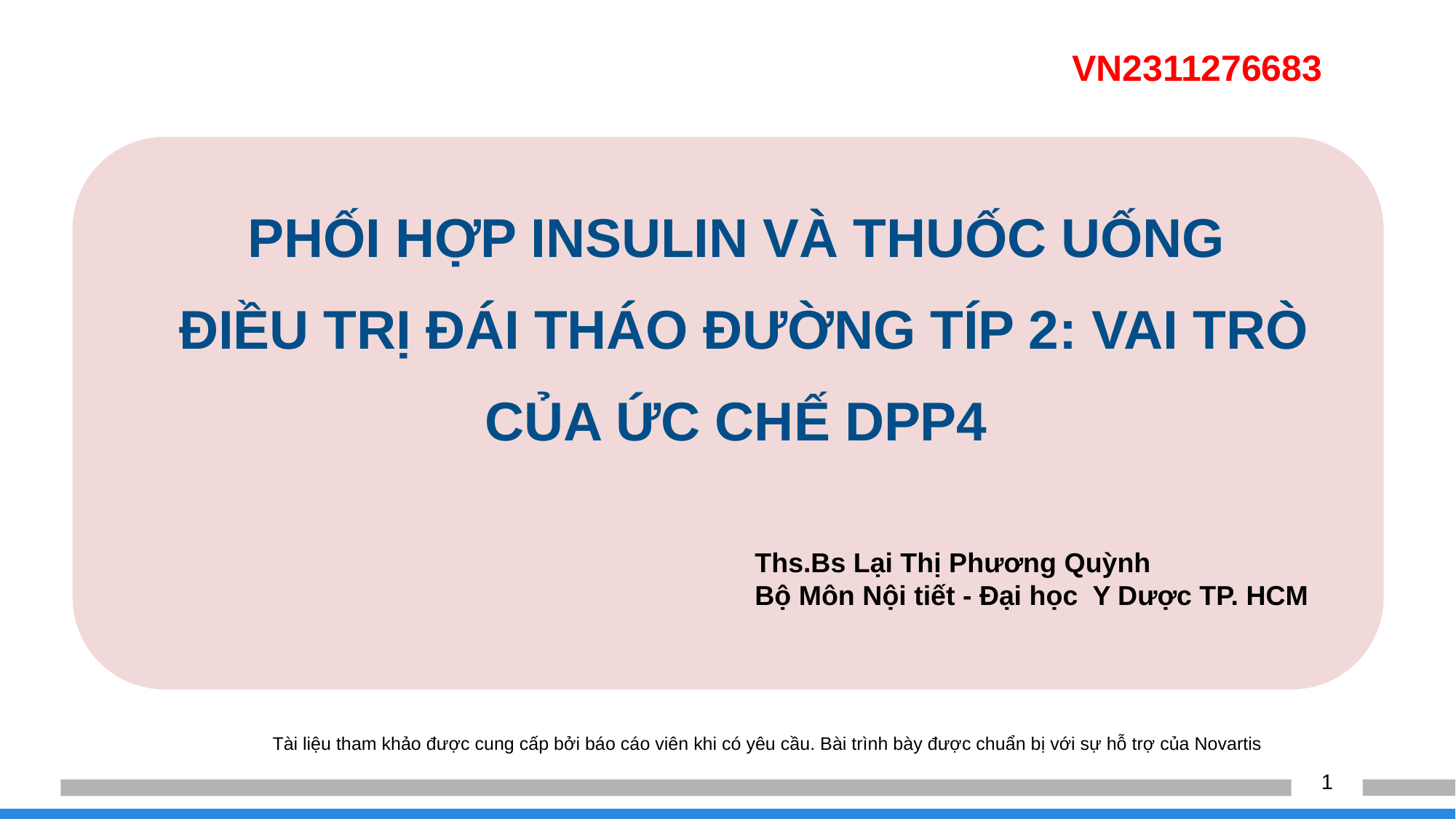

VN2311276683

# PHỐI HỢP INSULIN VÀ THUỐC UỐNG ĐIỀU TRỊ ĐÁI THÁO ĐƯỜNG TÍP 2: VAI TRÒ CỦA ỨC CHẾ DPP4
Ths.Bs Lại Thị Phương Quỳnh
Bộ Môn Nội tiết - Đại học  Y Dược TP. HCM
Tài liệu tham khảo được cung cấp bởi báo cáo viên khi có yêu cầu. Bài trình bày được chuẩn bị với sự hỗ trợ của Novartis
1